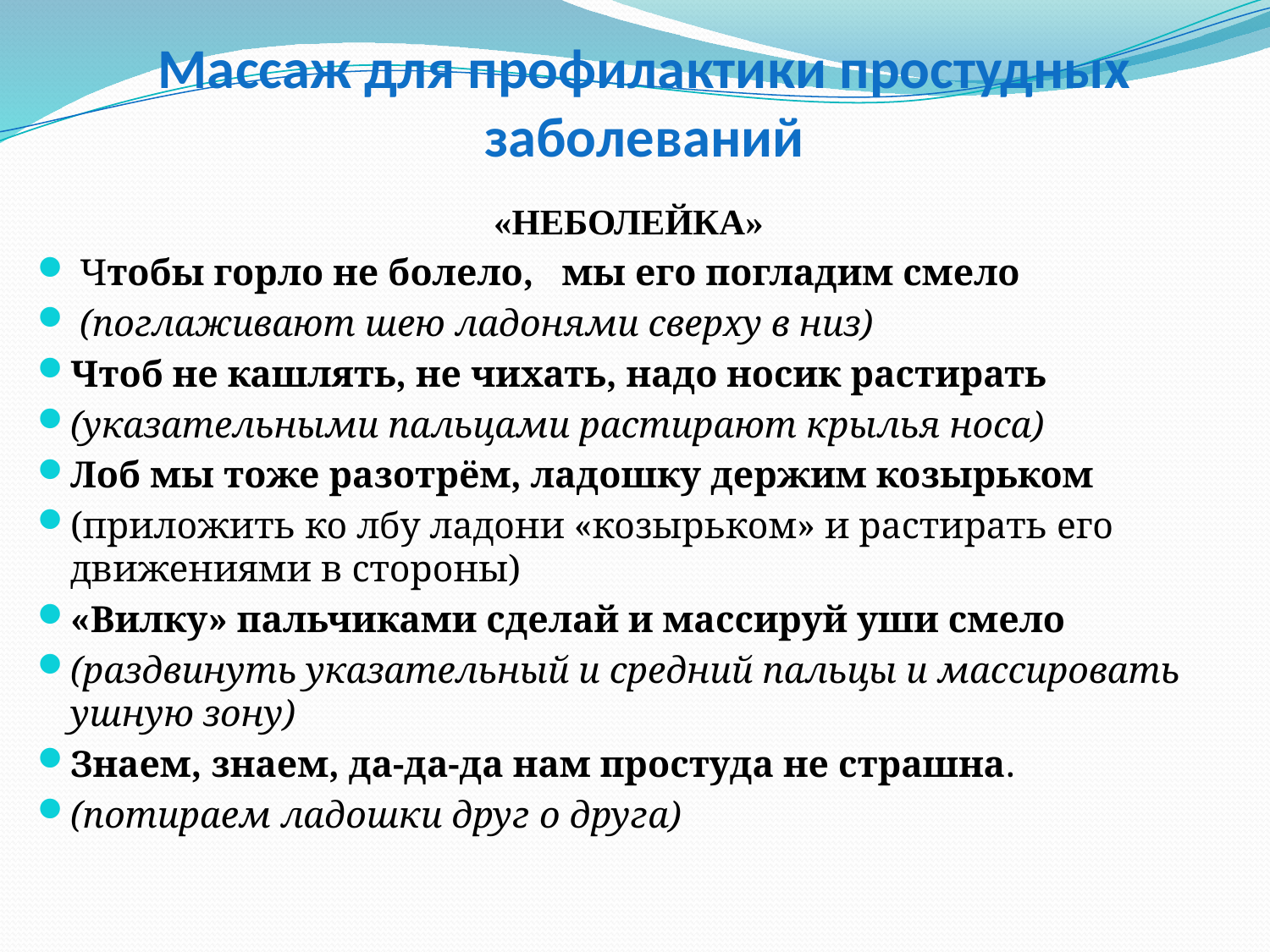

Массаж для профилактики простудных заболеваний
 «НЕБОЛЕЙКА»
 Чтобы горло не болело,   мы его погладим смело
 (поглаживают шею ладонями сверху в низ)
Чтоб не кашлять, не чихать, надо носик растирать
(указательными пальцами растирают крылья носа)
Лоб мы тоже разотрём, ладошку держим козырьком
(приложить ко лбу ладони «козырьком» и растирать его движениями в стороны)
«Вилку» пальчиками сделай и массируй уши смело
(раздвинуть указательный и средний пальцы и массировать ушную зону)
Знаем, знаем, да-да-да нам простуда не страшна.
(потираем ладошки друг о друга)